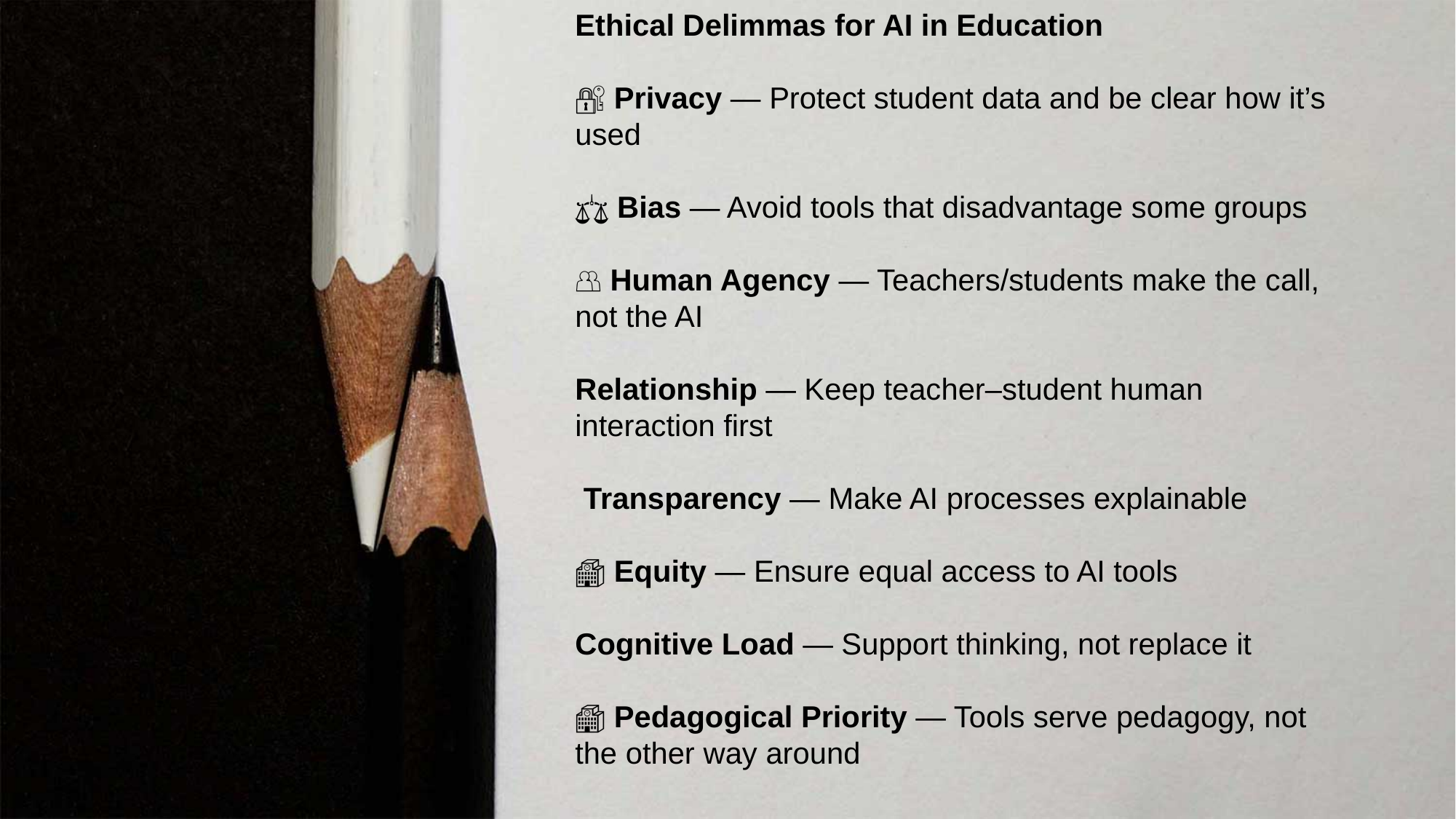

Ethical Delimmas for AI in Education

🔐 Privacy — Protect student data and be clear how it’s used
⚖️ Bias — Avoid tools that disadvantage some groups
👥 Human Agency — Teachers/students make the call, not the AI

Relationship — Keep teacher–student human interaction first
 Transparency — Make AI processes explainable
🏫 Equity — Ensure equal access to AI tools

Cognitive Load — Support thinking, not replace it
‍🏫 Pedagogical Priority — Tools serve pedagogy, not the other way around